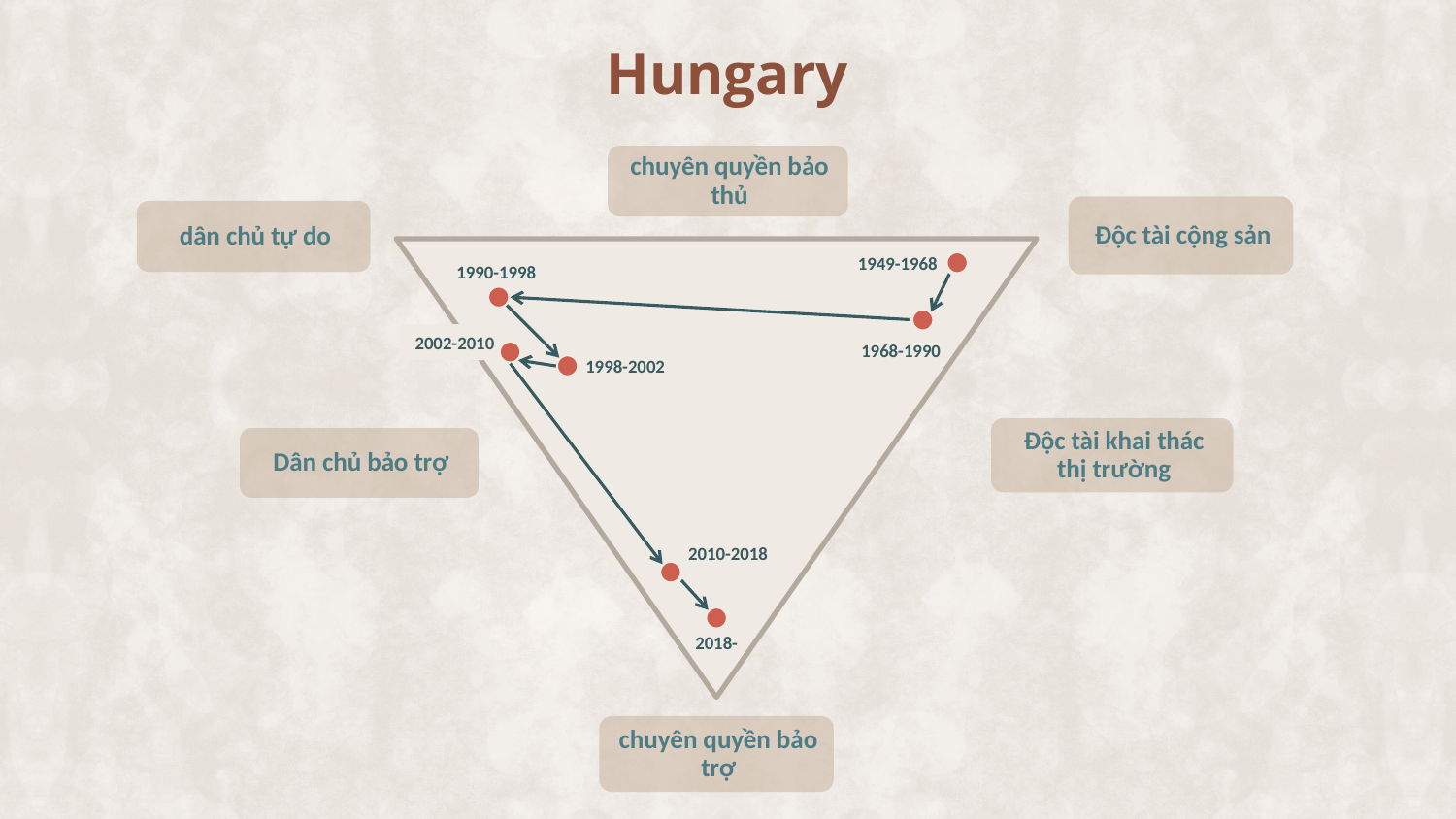

# Hungary
Độc tài cộng sản
dân chủ tự do
chuyên quyền bảo trợ
chuyên quyền bảo thủ
Độc tài khai thác thị trường
Dân chủ bảo trợ
1949-1968

1990-1998

2002-2010
1968-1990

1998-2002

2010-2018

2018-